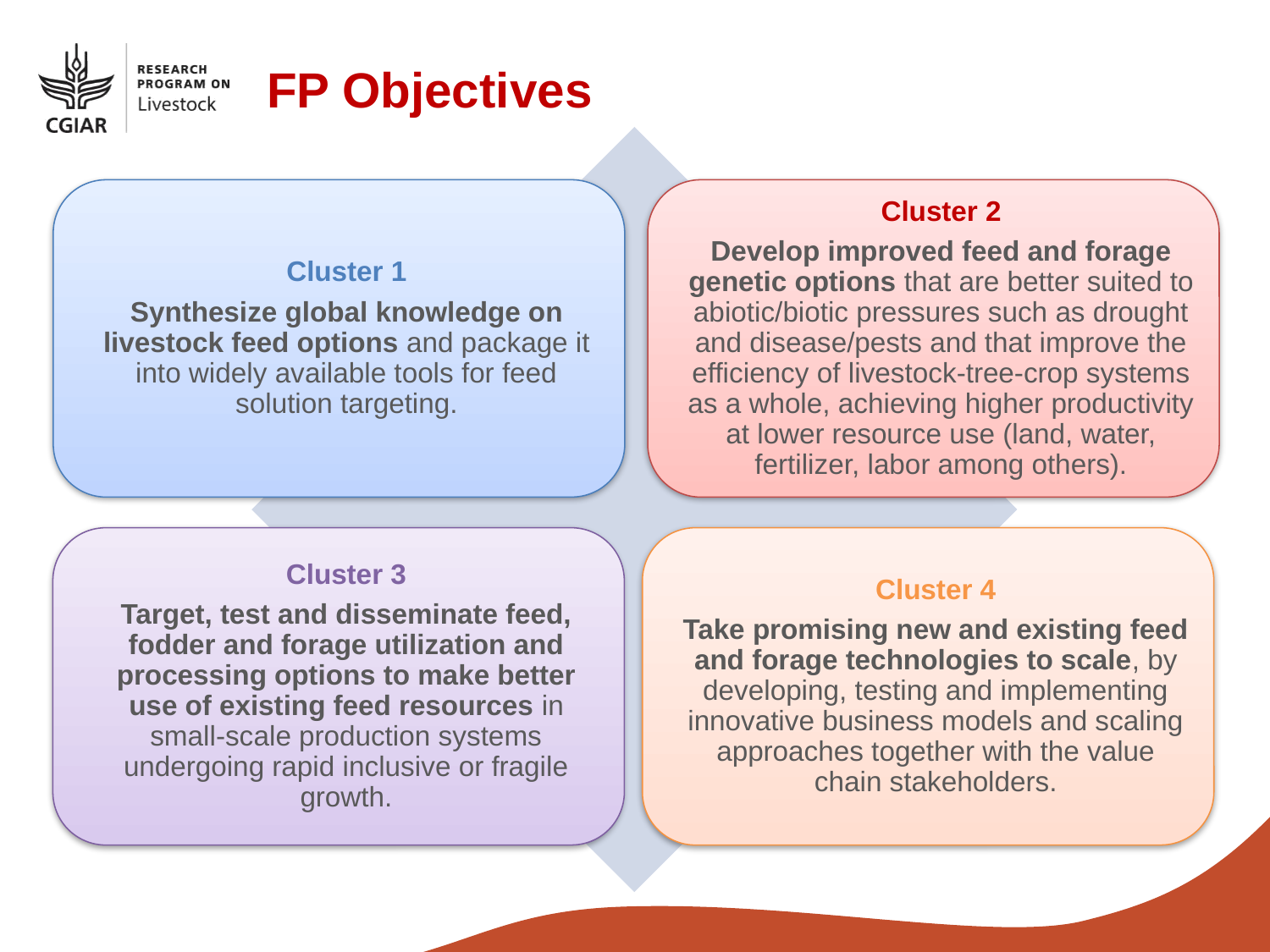

FP Objectives
Cluster 1
Synthesize global knowledge on livestock feed options and package it into widely available tools for feed solution targeting.
Cluster 2
Develop improved feed and forage genetic options that are better suited to abiotic/biotic pressures such as drought and disease/pests and that improve the efficiency of livestock-tree-crop systems as a whole, achieving higher productivity at lower resource use (land, water, fertilizer, labor among others).
Cluster 3
Target, test and disseminate feed, fodder and forage utilization and processing options to make better use of existing feed resources in small-scale production systems undergoing rapid inclusive or fragile growth.
Cluster 4
Take promising new and existing feed and forage technologies to scale, by developing, testing and implementing innovative business models and scaling approaches together with the value chain stakeholders.